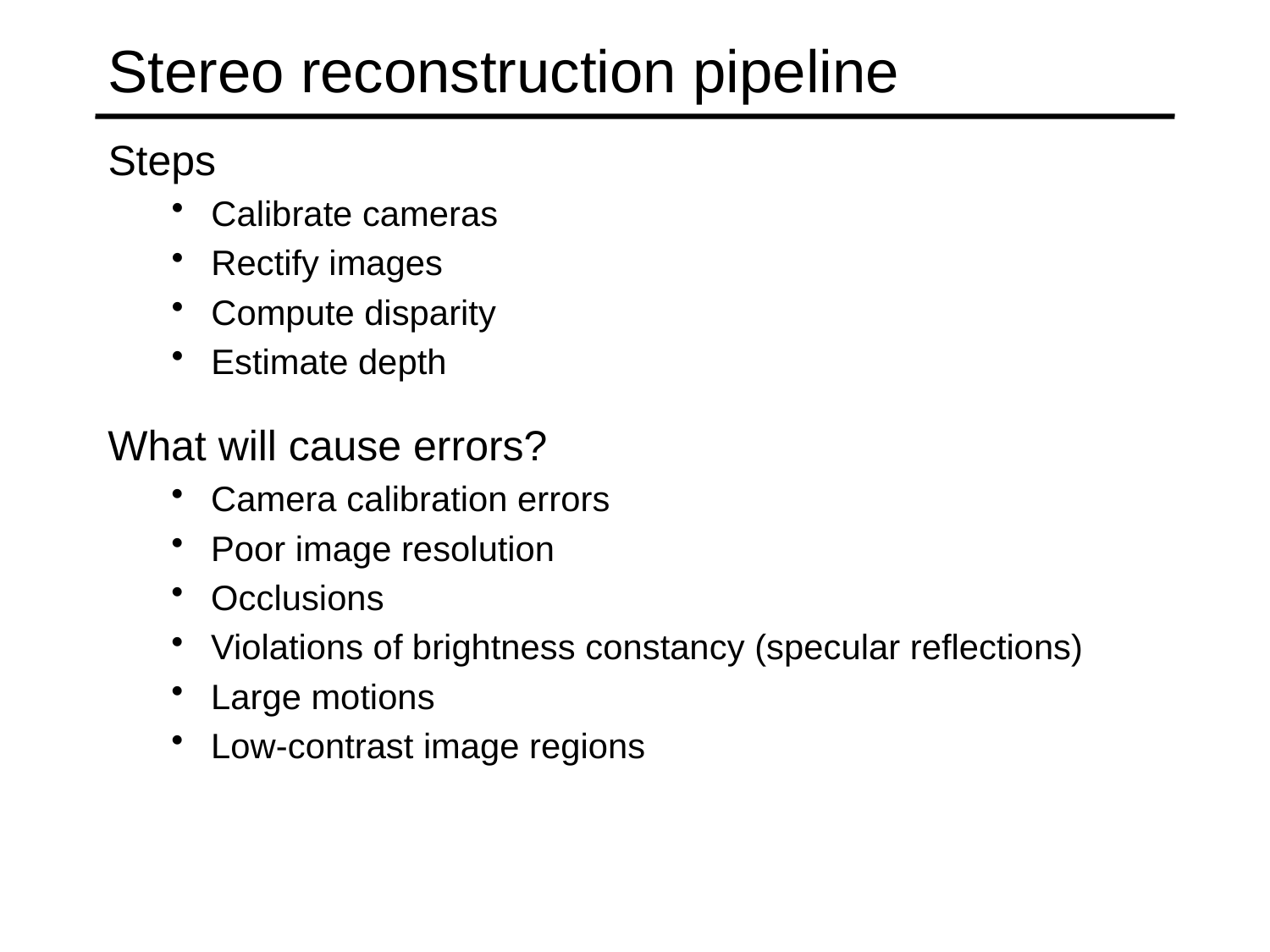

# Stereo reconstruction pipeline
Steps
Calibrate cameras
Rectify images
Compute disparity
Estimate depth

Camera calibration errors
Poor image resolution
Occlusions
Violations of brightness constancy (specular reflections)
Large motions
Low-contrast image regions
What will cause errors?